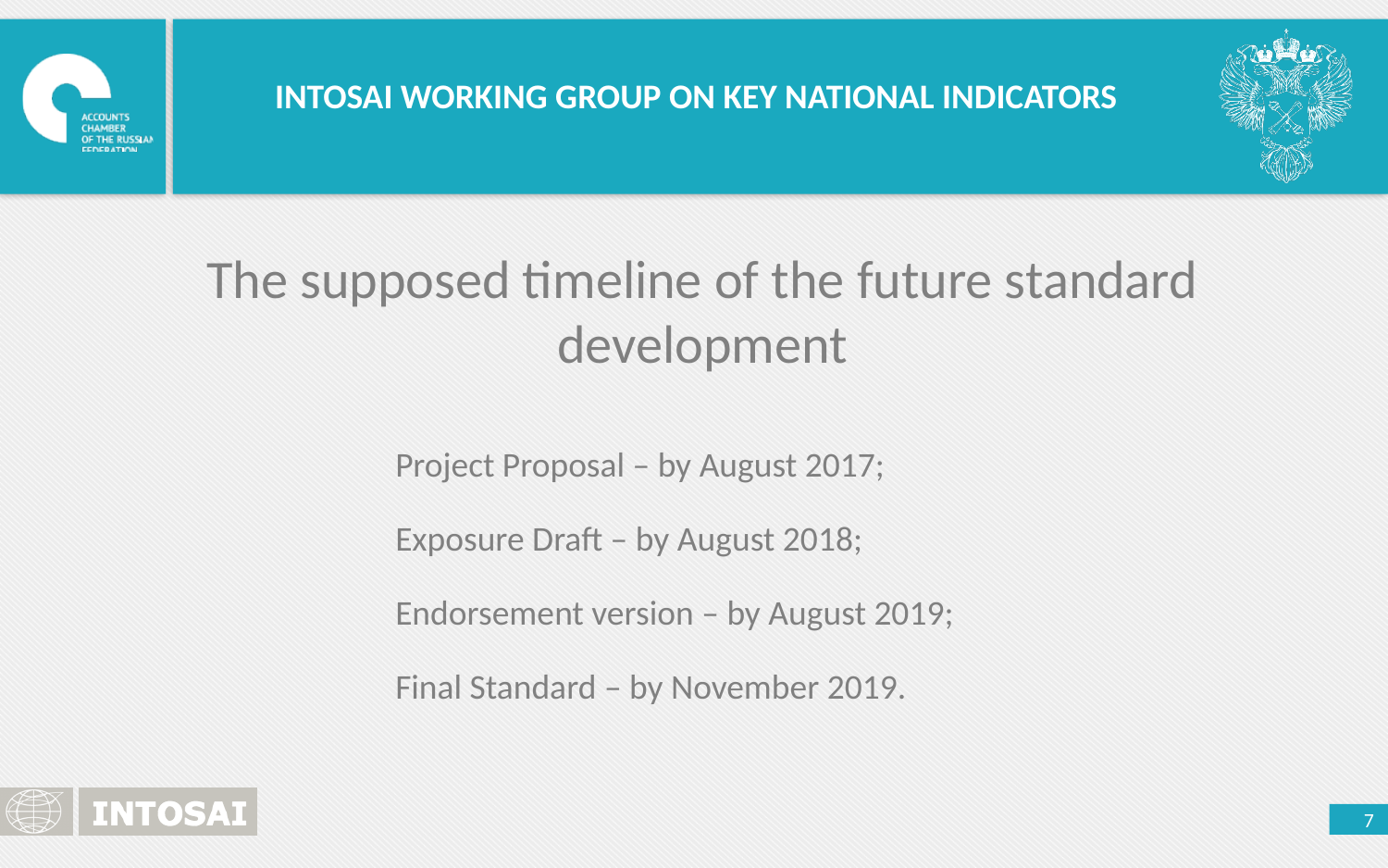

INTOSAI WORKING GROUP ON KEY NATIONAL INDICATORS
The supposed timeline of the future standard development

Project Proposal – by August 2017;
Exposure Draft – by August 2018;
Endorsement version – by August 2019;
Final Standard – by November 2019.